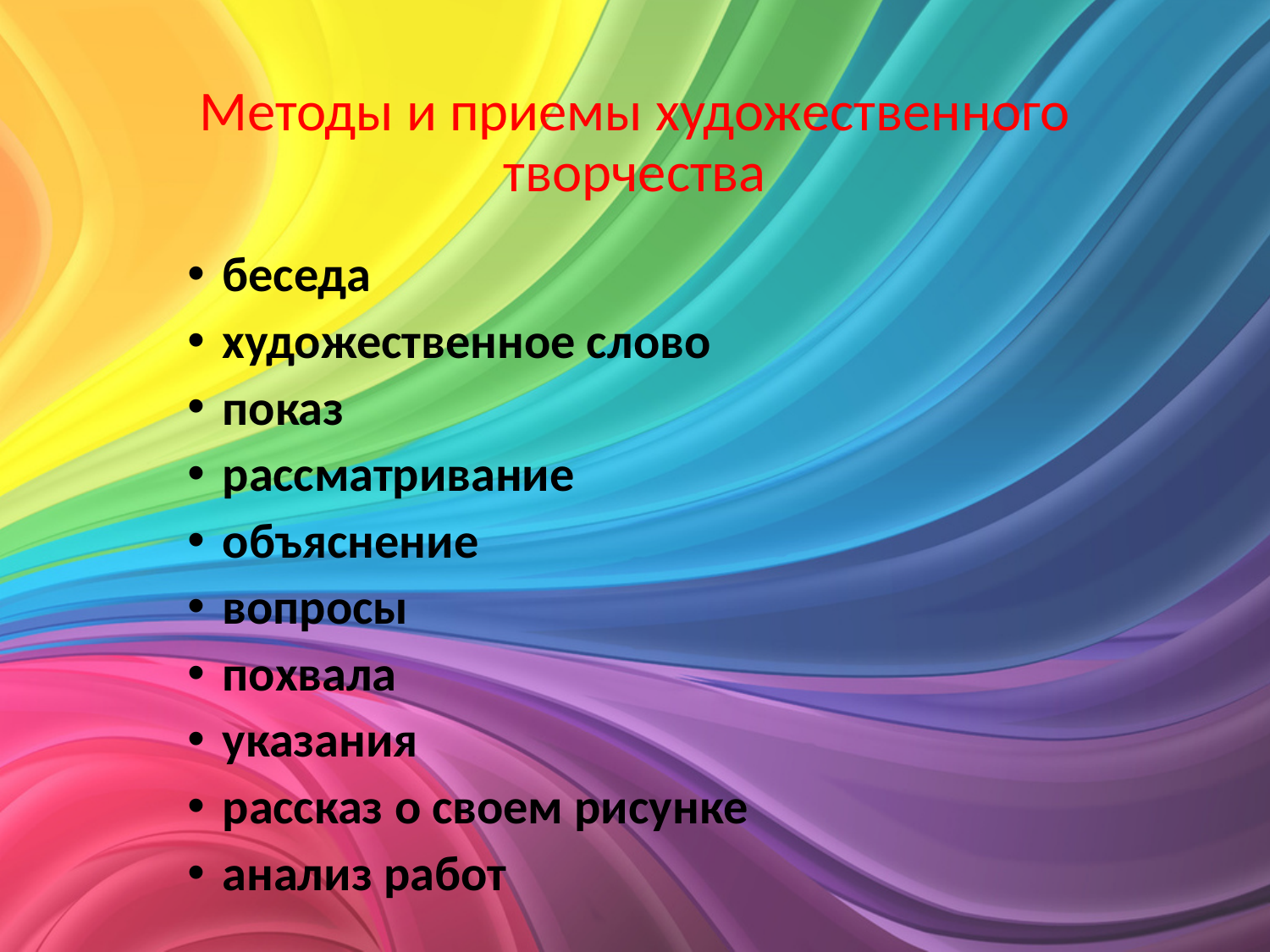

# Методы и приемы художественного творчества
 беседа
 художественное слово
 показ
 рассматривание
 объяснение
 вопросы
 похвала
 указания
 рассказ о своем рисунке
 анализ работ